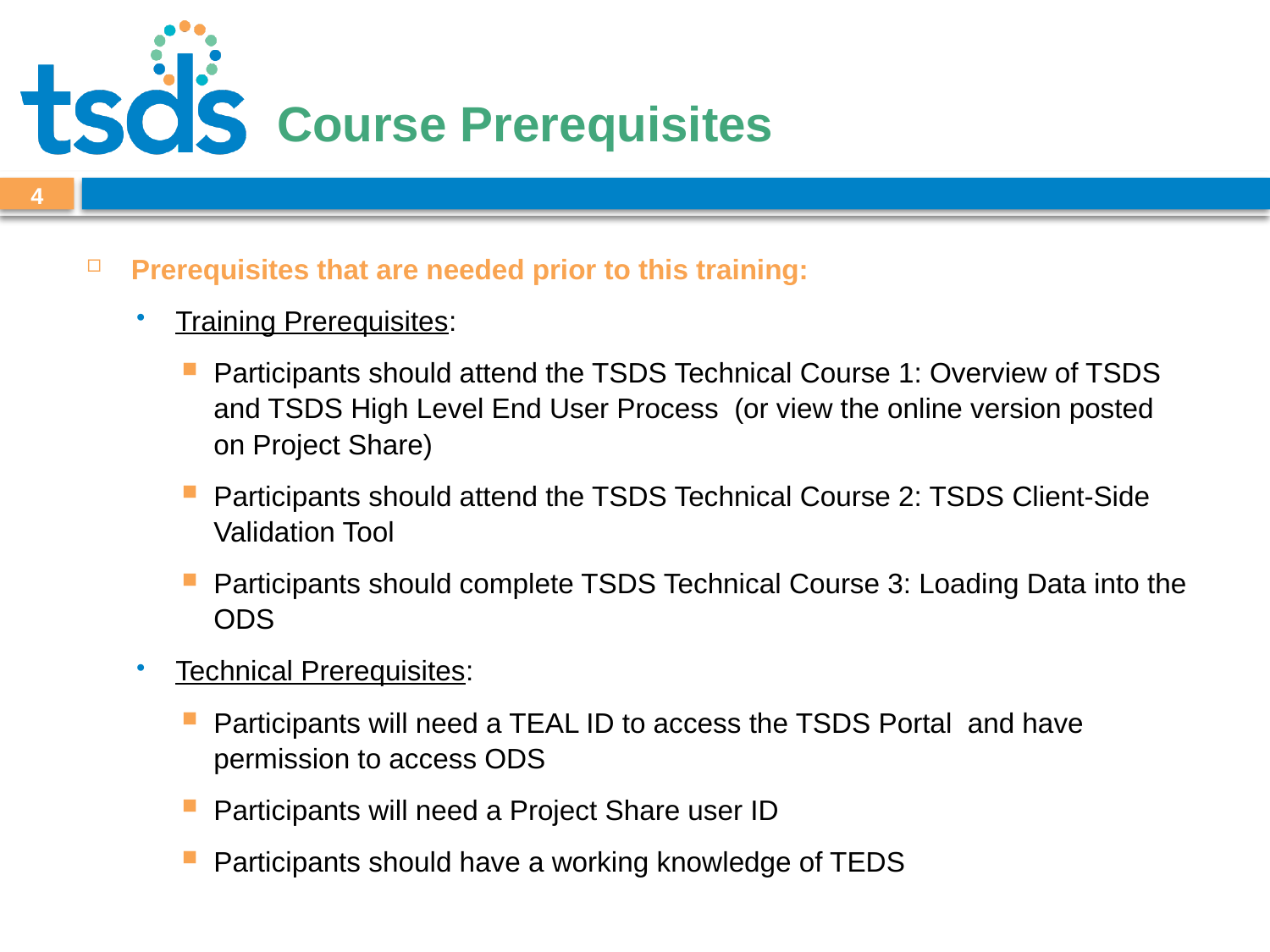

# Course Prerequisites
4
Prerequisites that are needed prior to this training:
Training Prerequisites:
Participants should attend the TSDS Technical Course 1: Overview of TSDS and TSDS High Level End User Process  (or view the online version posted on Project Share)
Participants should attend the TSDS Technical Course 2: TSDS Client-Side Validation Tool
Participants should complete TSDS Technical Course 3: Loading Data into the ODS
Technical Prerequisites:
Participants will need a TEAL ID to access the TSDS Portal  and have permission to access ODS
Participants will need a Project Share user ID
Participants should have a working knowledge of TEDS